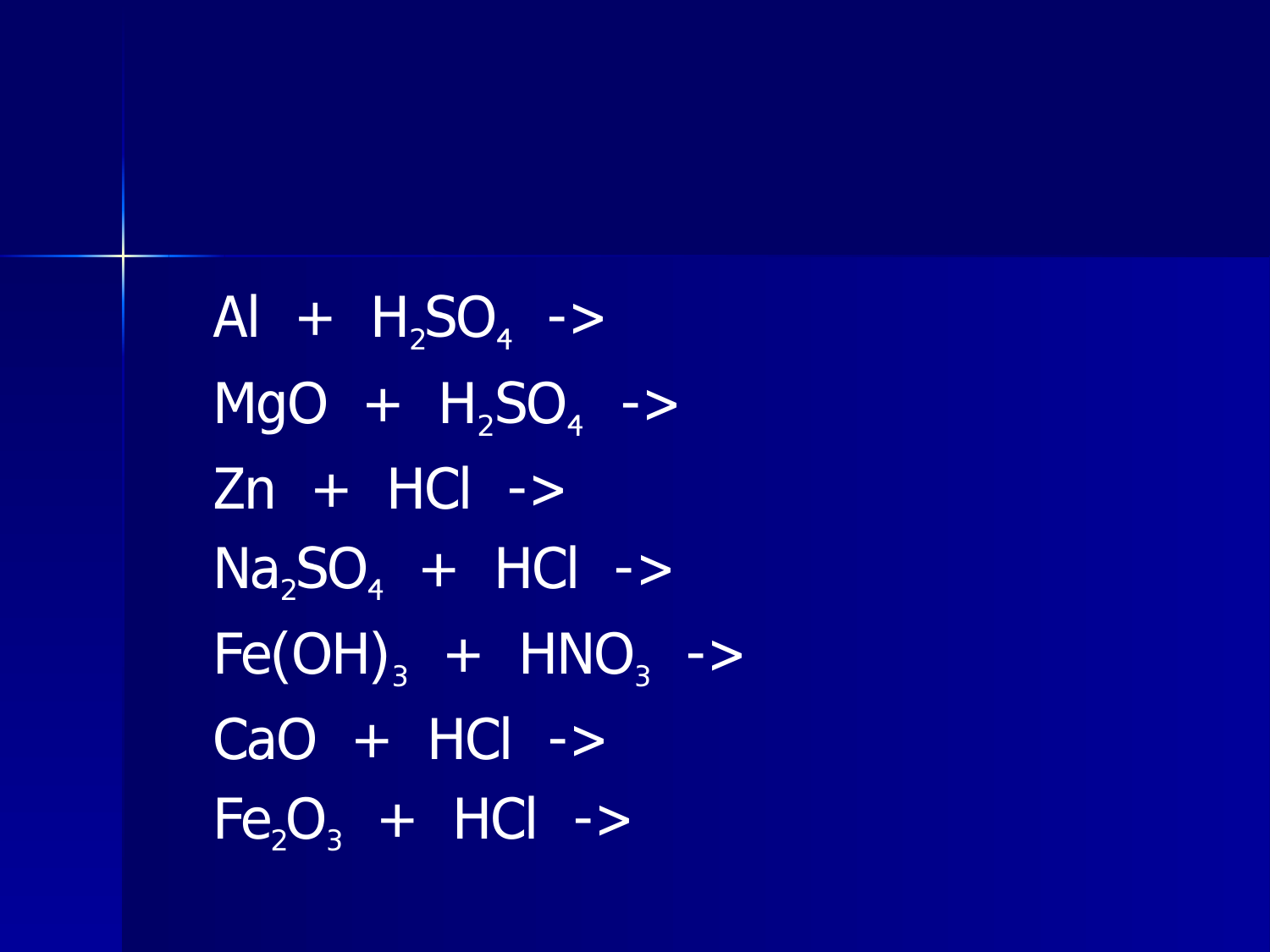

#
   Al  +  H2SO4  ->
   MgO  +  H2SO4  ->
   Zn  +  HCl  ->
   Na2SO4  +  HCl  ->
   Fe(OH)3  +  HNO3  ->
   CaO  +  HCl  ->
   Fe2O3  +  HCl  ->